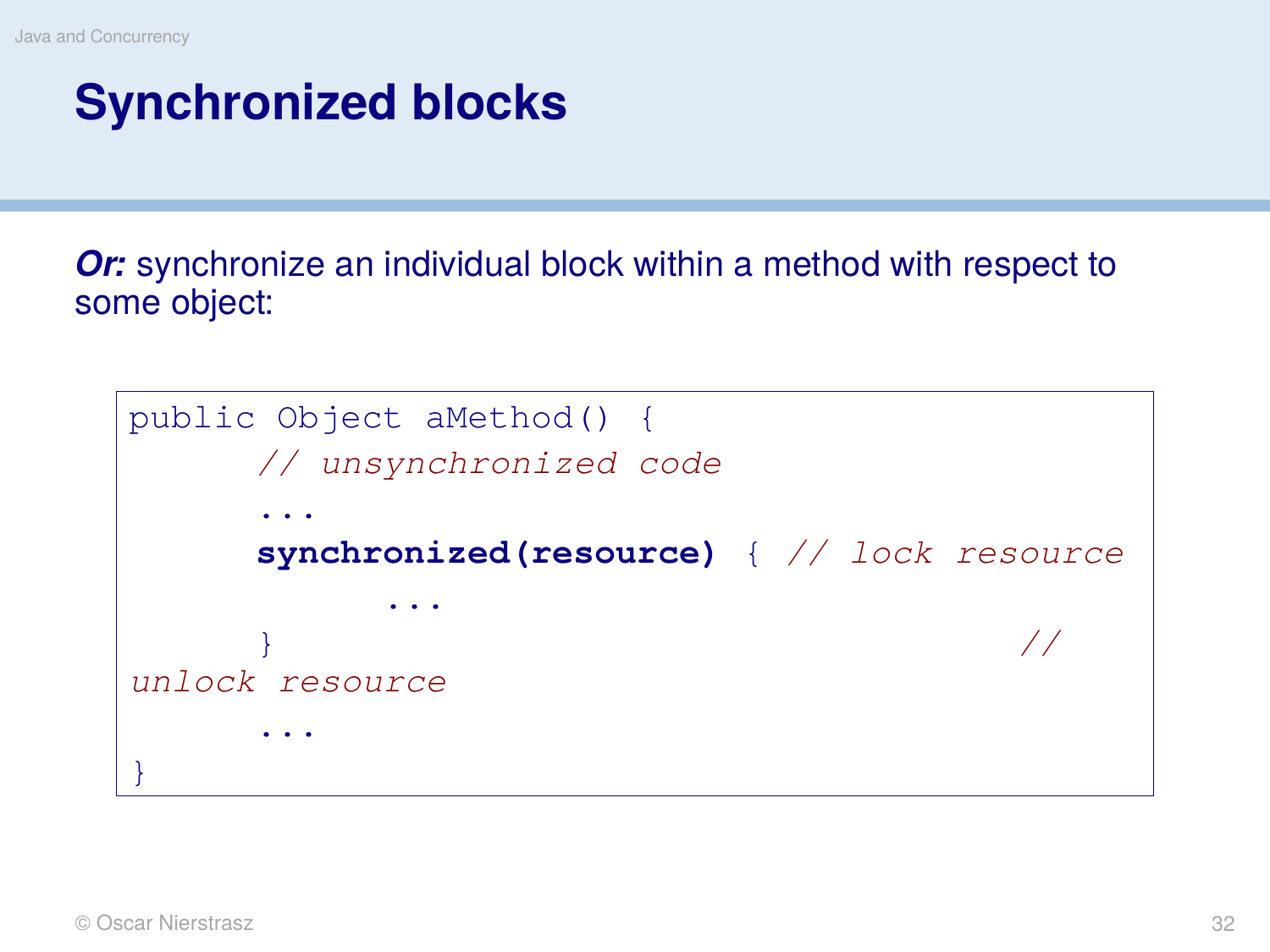

Java and Concurrency
# Synchronized blocks
Or: synchronize an individual block within a method with respect to some object:
public Object aMethod() {
	// unsynchronized code
	...
	synchronized(resource) { // lock resource
		...
	} 						// unlock resource
	...
}
© Oscar Nierstrasz
32